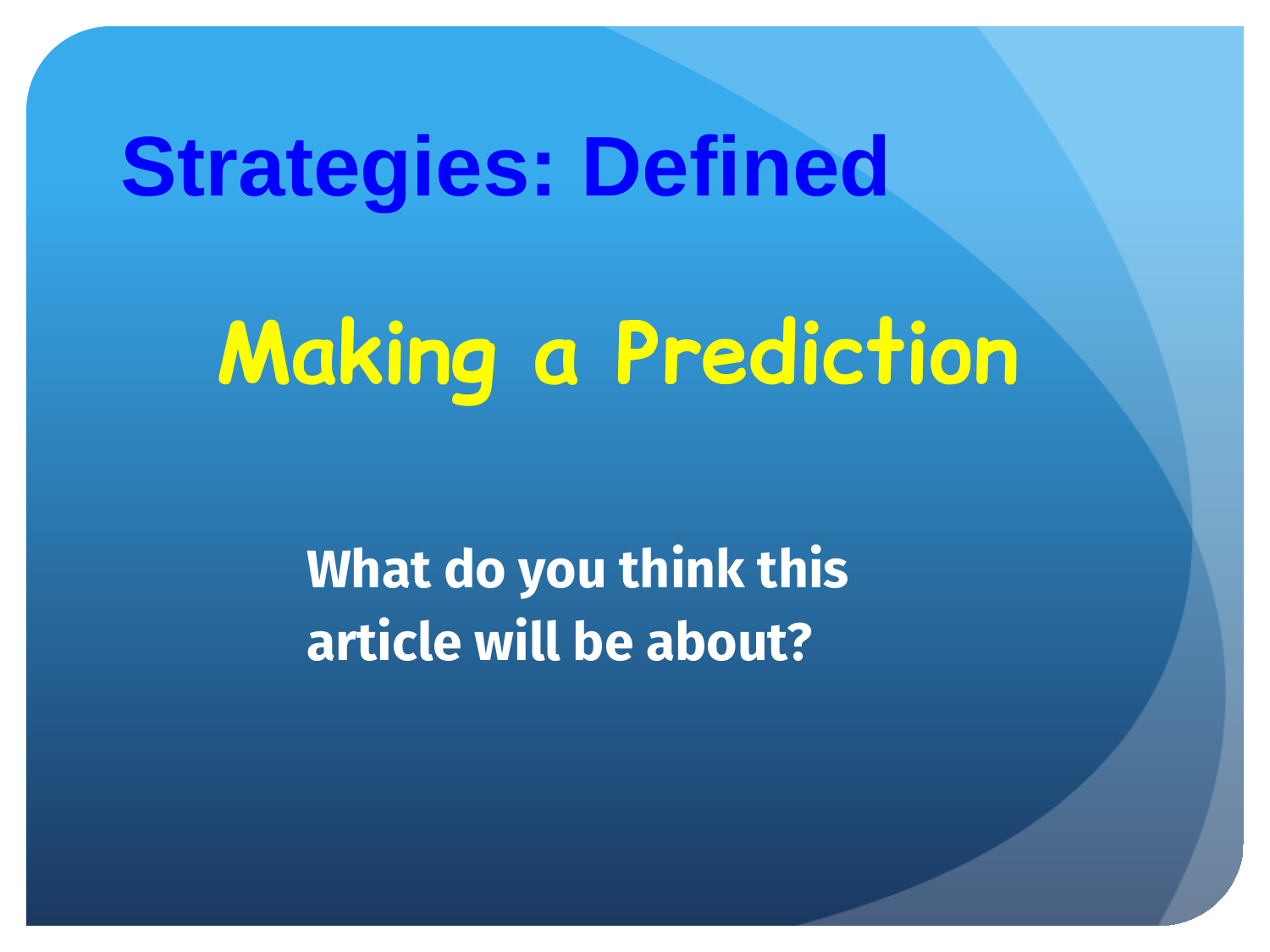

# Strategies: Defined
Making a Prediction
What do you think this article will be about?